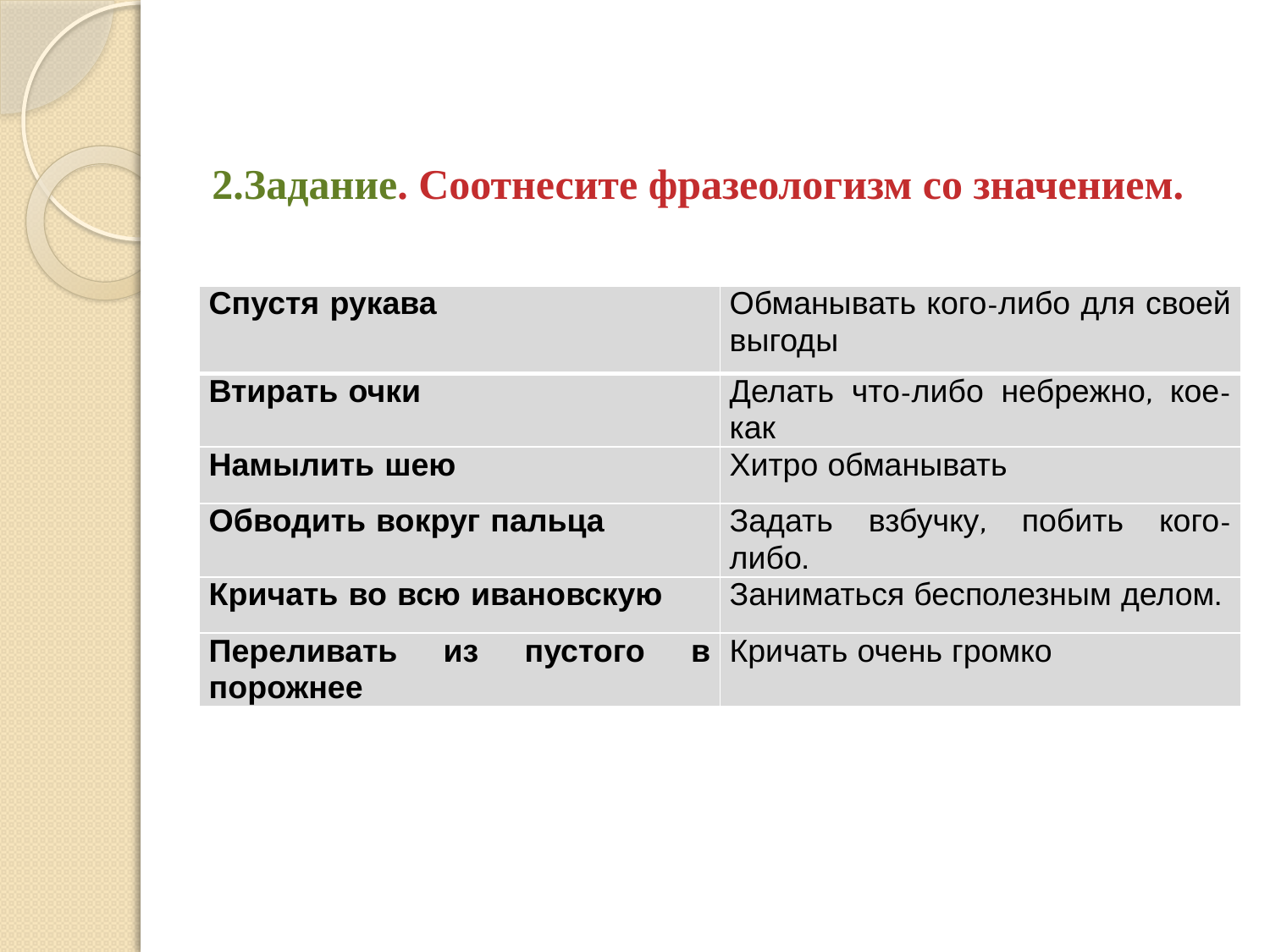

# 2.Задание. Соотнесите фразеологизм со значением.
| Спустя рукава | Обманывать кого-либо для своей выгоды |
| --- | --- |
| Втирать очки | Делать что-либо небрежно, кое-как |
| Намылить шею | Хитро обманывать |
| Обводить вокруг пальца | Задать взбучку, побить кого-либо. |
| Кричать во всю ивановскую | Заниматься бесполезным делом. |
| Переливать из пустого в порожнее | Кричать очень громко |